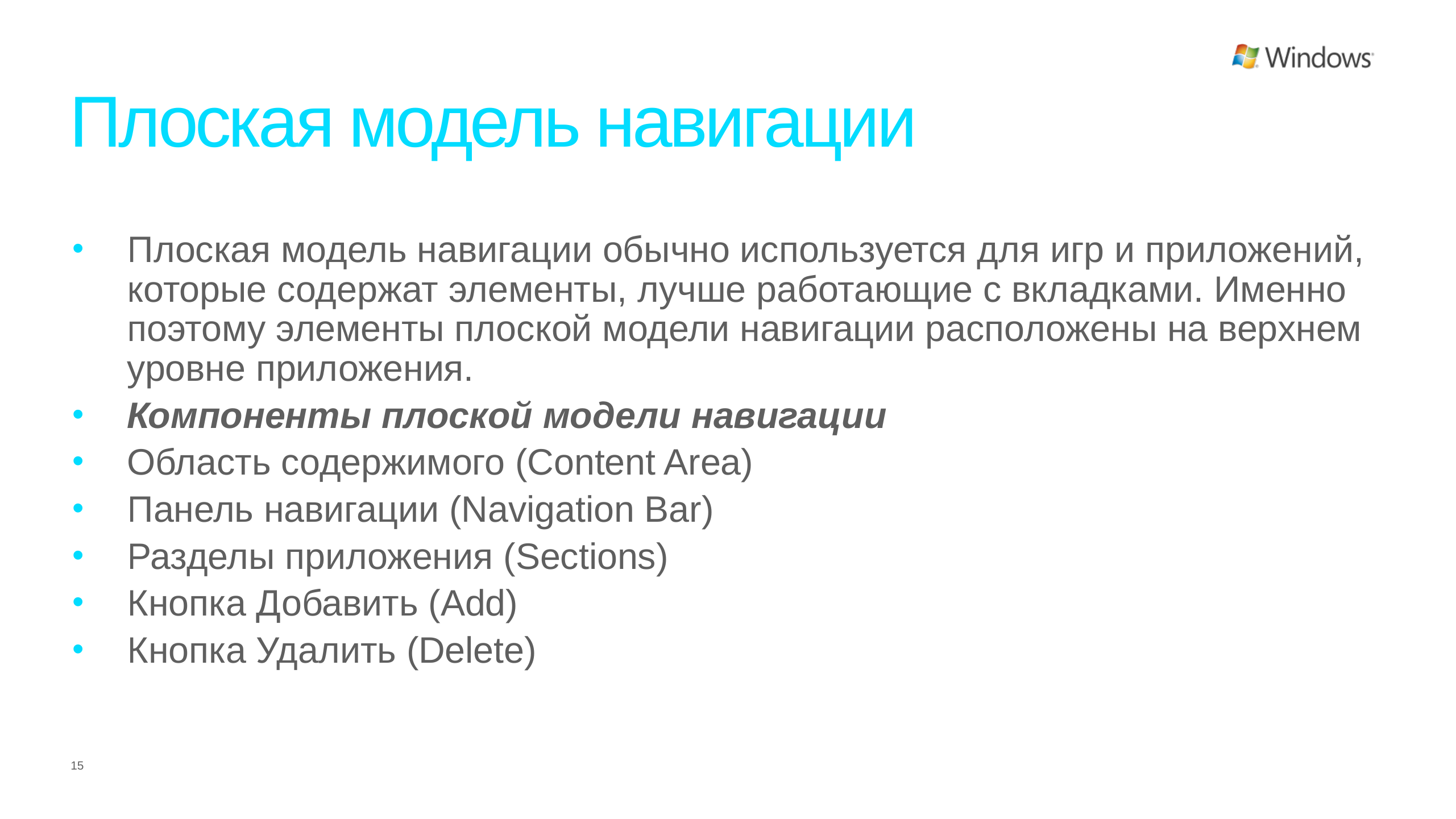

# Плоская модель навигации

Плоская модель навигации обычно используется для игр и приложений, которые содержат элементы, лучше работающие с вкладками. Именно поэтому элементы плоской модели навигации расположены на верхнем уровне приложения.
Компоненты плоской модели навигации
Область содержимого (Content Area)
Панель навигации (Navigation Bar)
Разделы приложения (Sections)
Кнопка Добавить (Add)
Кнопка Удалить (Delete)